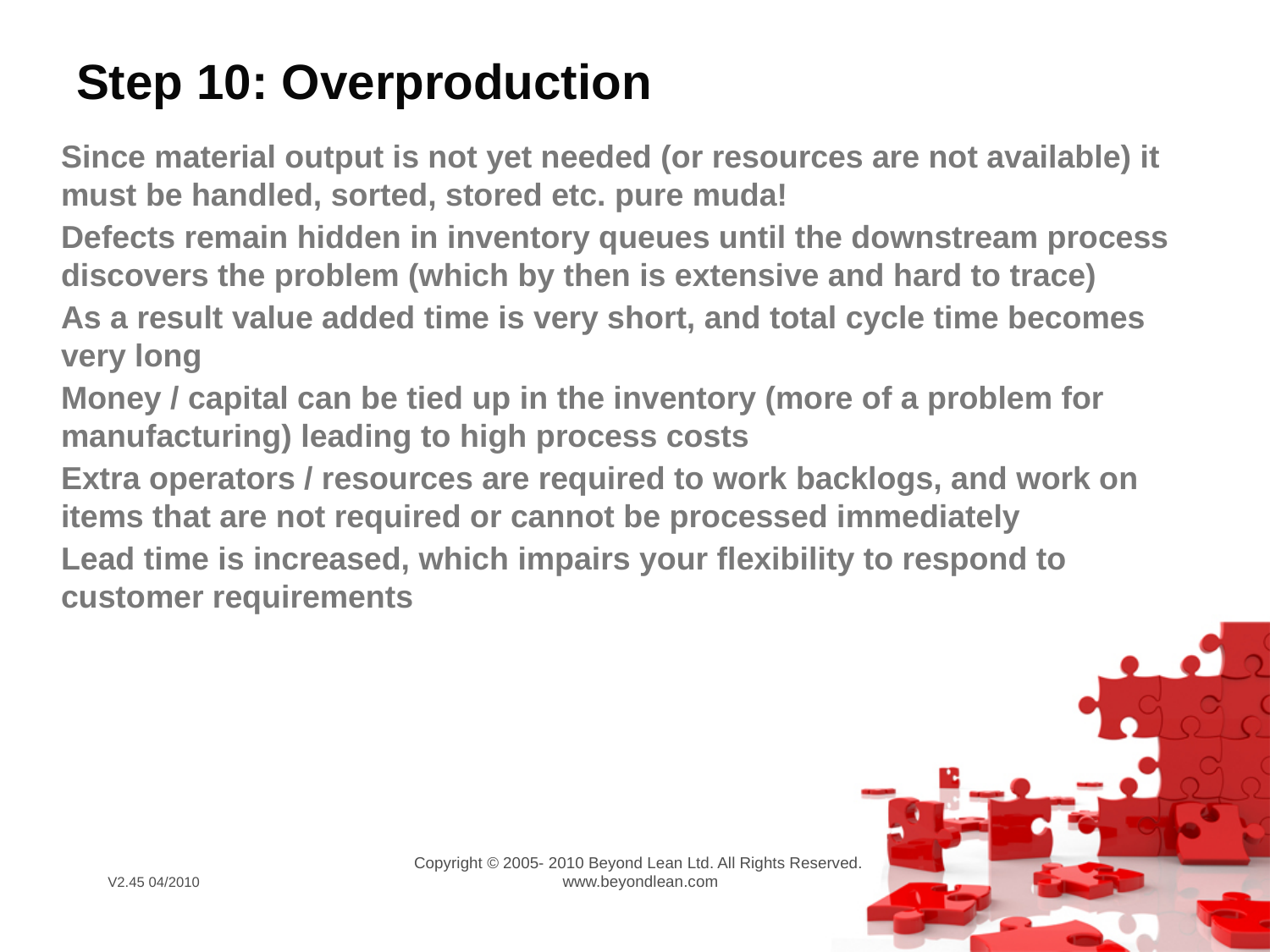

# Step 10: Overproduction
Since material output is not yet needed (or resources are not available) it must be handled, sorted, stored etc. pure muda!
Defects remain hidden in inventory queues until the downstream process discovers the problem (which by then is extensive and hard to trace)
As a result value added time is very short, and total cycle time becomes very long
Money / capital can be tied up in the inventory (more of a problem for manufacturing) leading to high process costs
Extra operators / resources are required to work backlogs, and work on items that are not required or cannot be processed immediately
Lead time is increased, which impairs your flexibility to respond to customer requirements